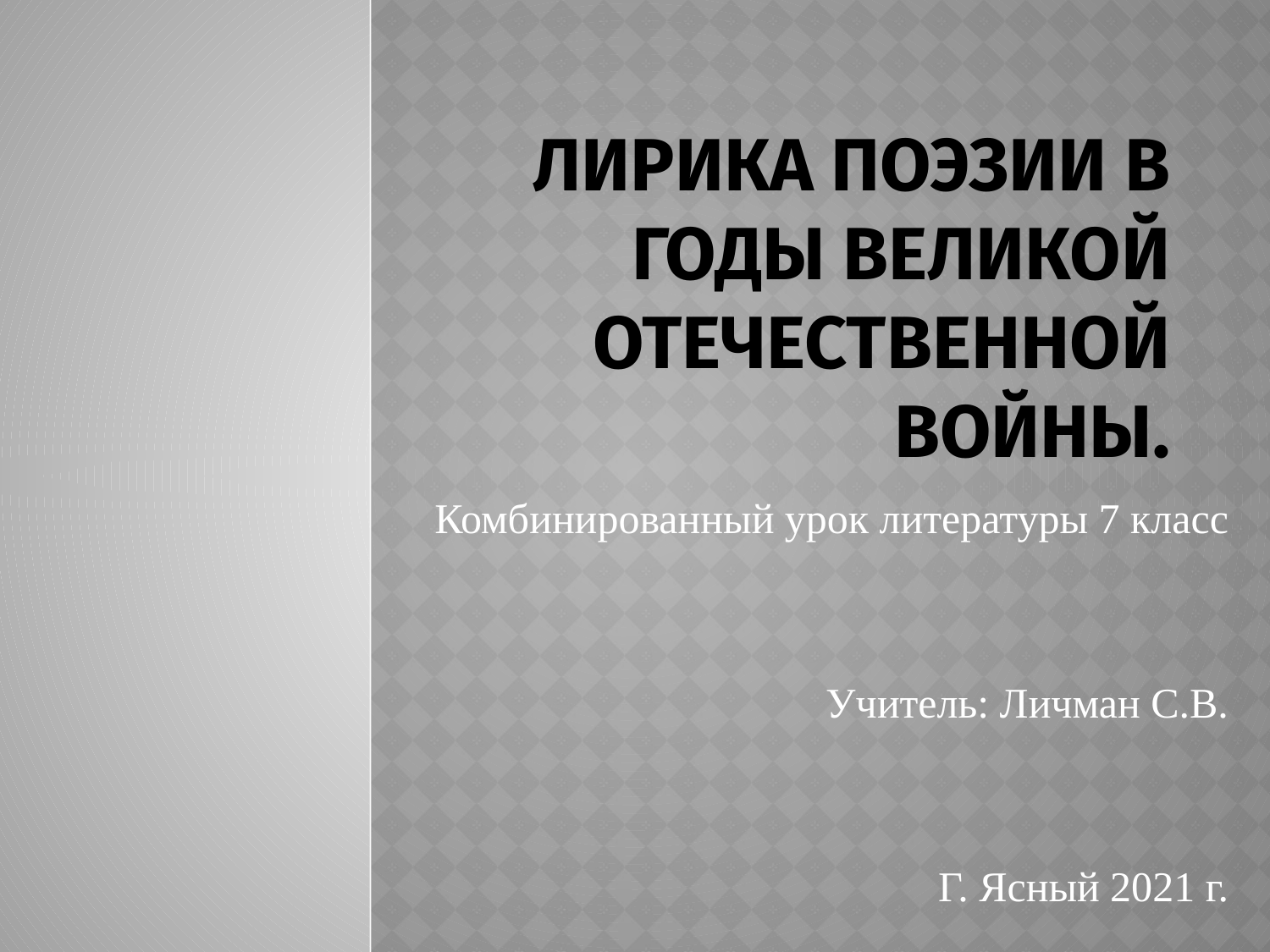

# Лирика поэзии в годы ВЕЛИКОЙ ОТЕЧЕСТВЕННОЙ ВОЙНЫ.
Комбинированный урок литературы 7 класс

Учитель: Личман С.В.

Г. Ясный 2021 г.